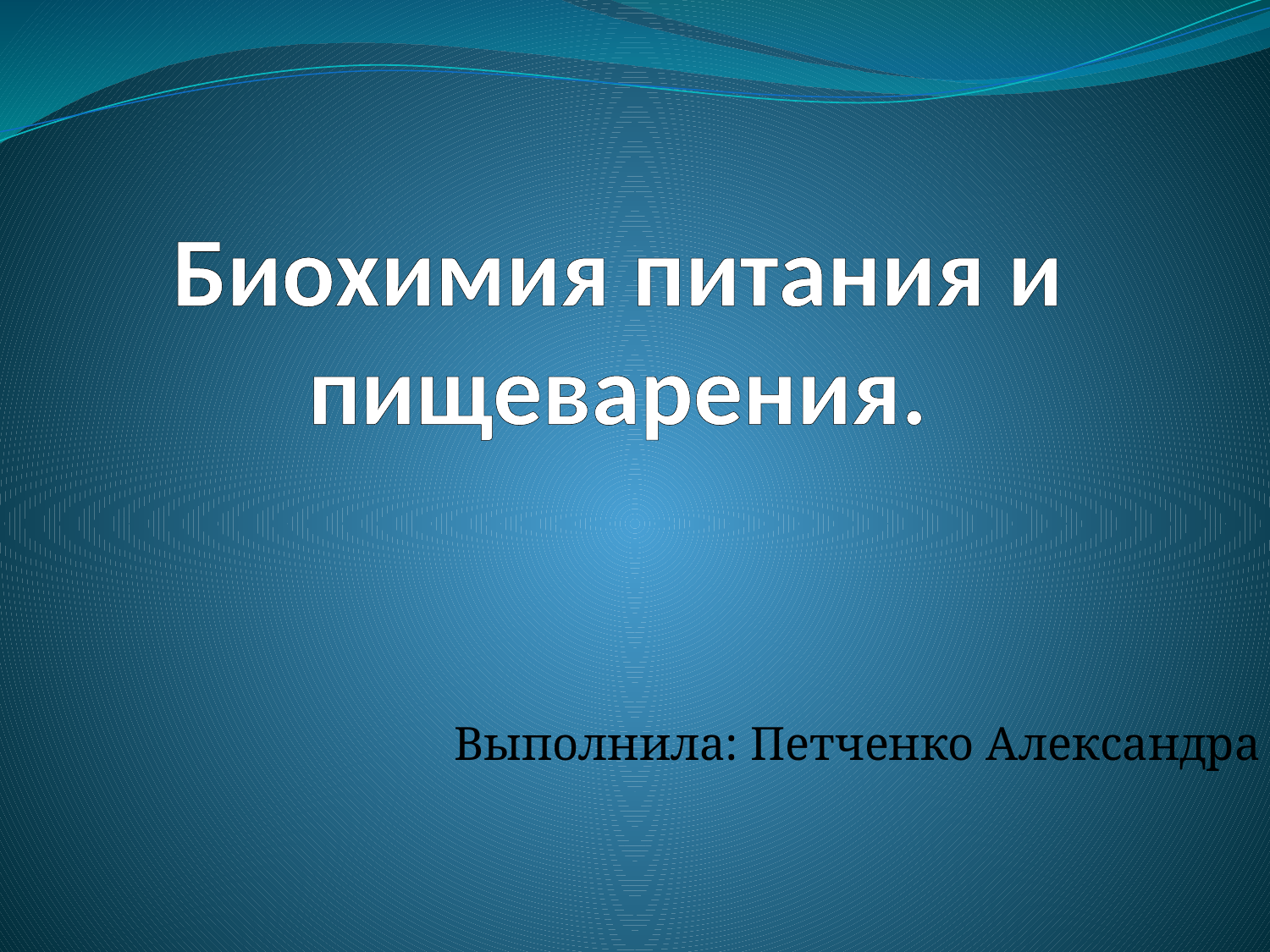

# Биохимия питания и пищеварения.
Выполнила: Петченко Александра